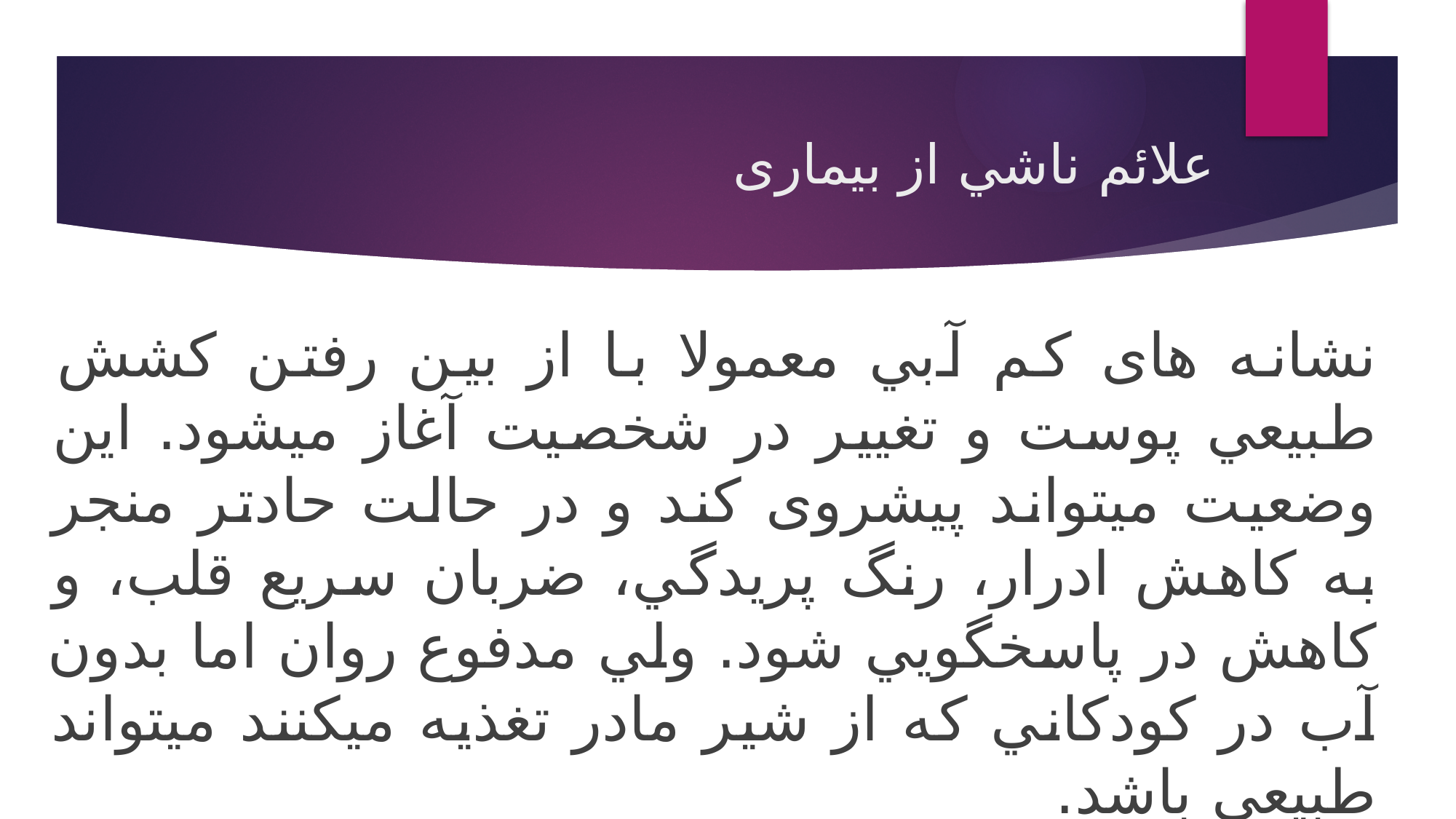

# علائم ناشي از بیماری
نشانه های كم آبي معمولا با از بين رفتن كشش طبيعي پوست و تغيير در شخصيت آغاز ميشود. اين وضعيت ميتواند پيشروی كند و در حالت حادتر منجر به كاهش ادرار، رنگ پريدگي، ضربان سريع قلب، و كاهش در پاسخگويي شود. ولي مدفوع روان اما بدون آب در كودكاني كه از شير مادر تغذيه ميكنند ميتواند طبيعي باشد.